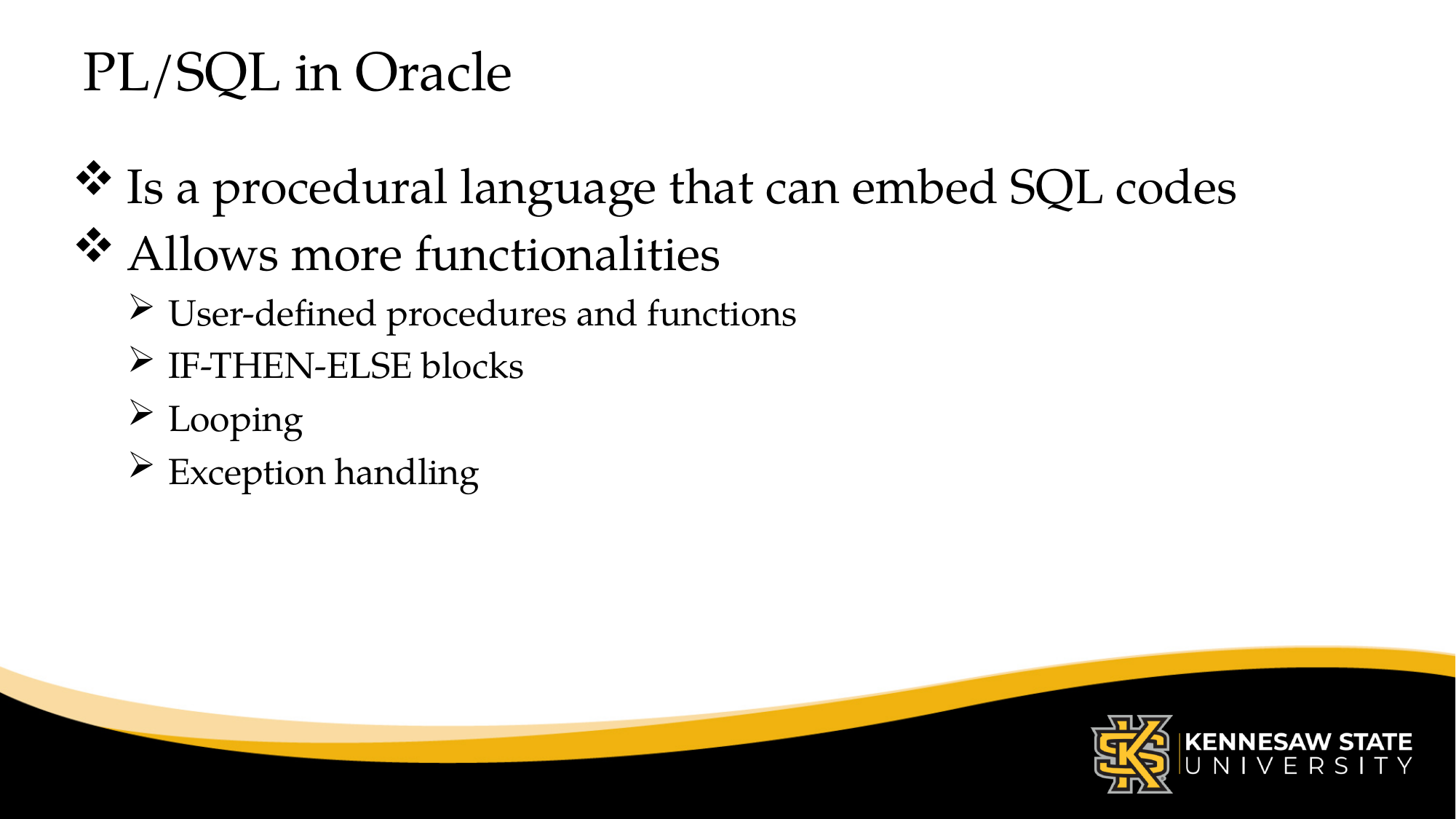

# PL/SQL in Oracle
Is a procedural language that can embed SQL codes
Allows more functionalities
User-defined procedures and functions
IF-THEN-ELSE blocks
Looping
Exception handling